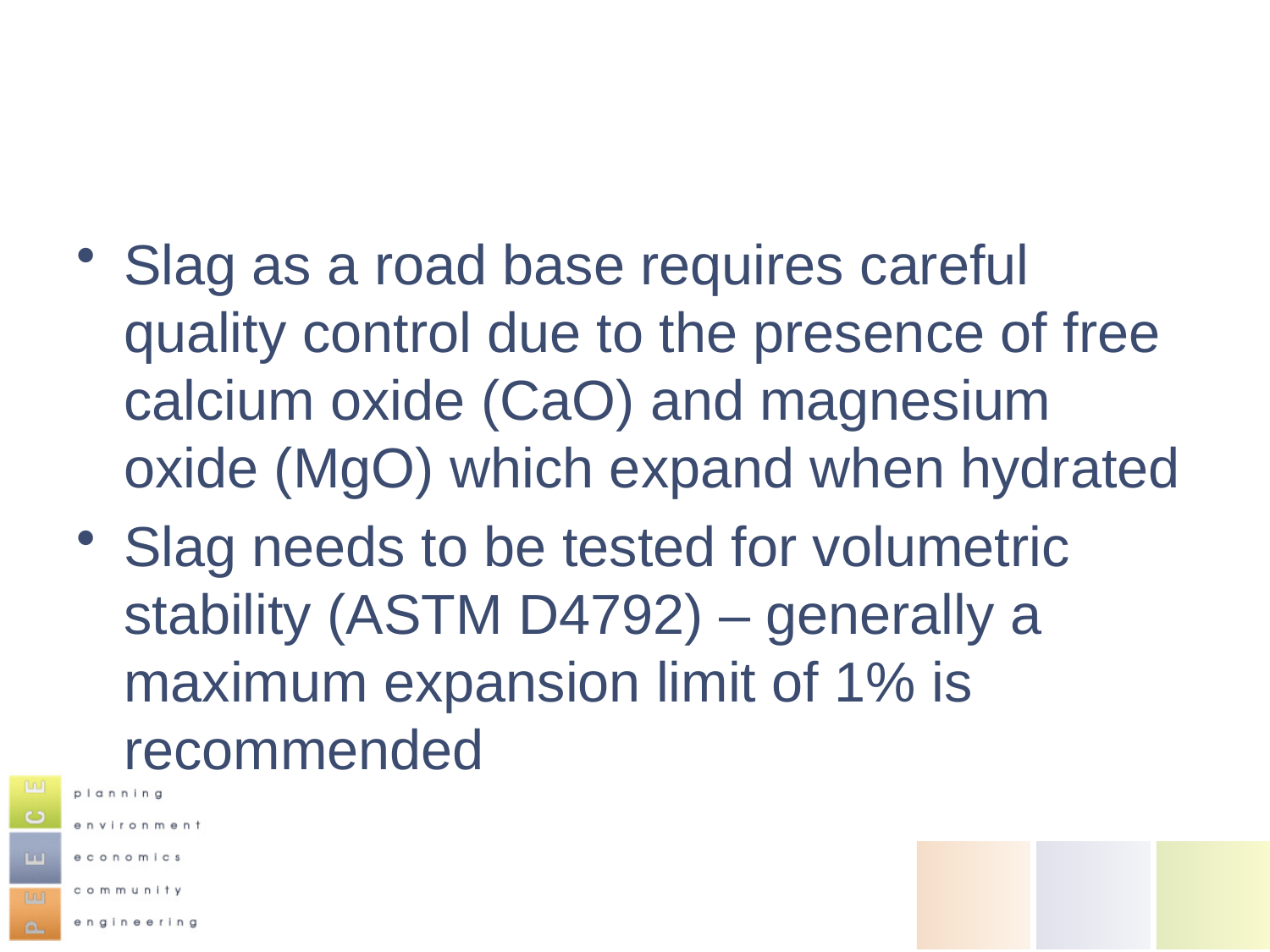

#
Slag as a road base requires careful quality control due to the presence of free calcium oxide (CaO) and magnesium oxide (MgO) which expand when hydrated
Slag needs to be tested for volumetric stability (ASTM D4792) – generally a maximum expansion limit of 1% is recommended